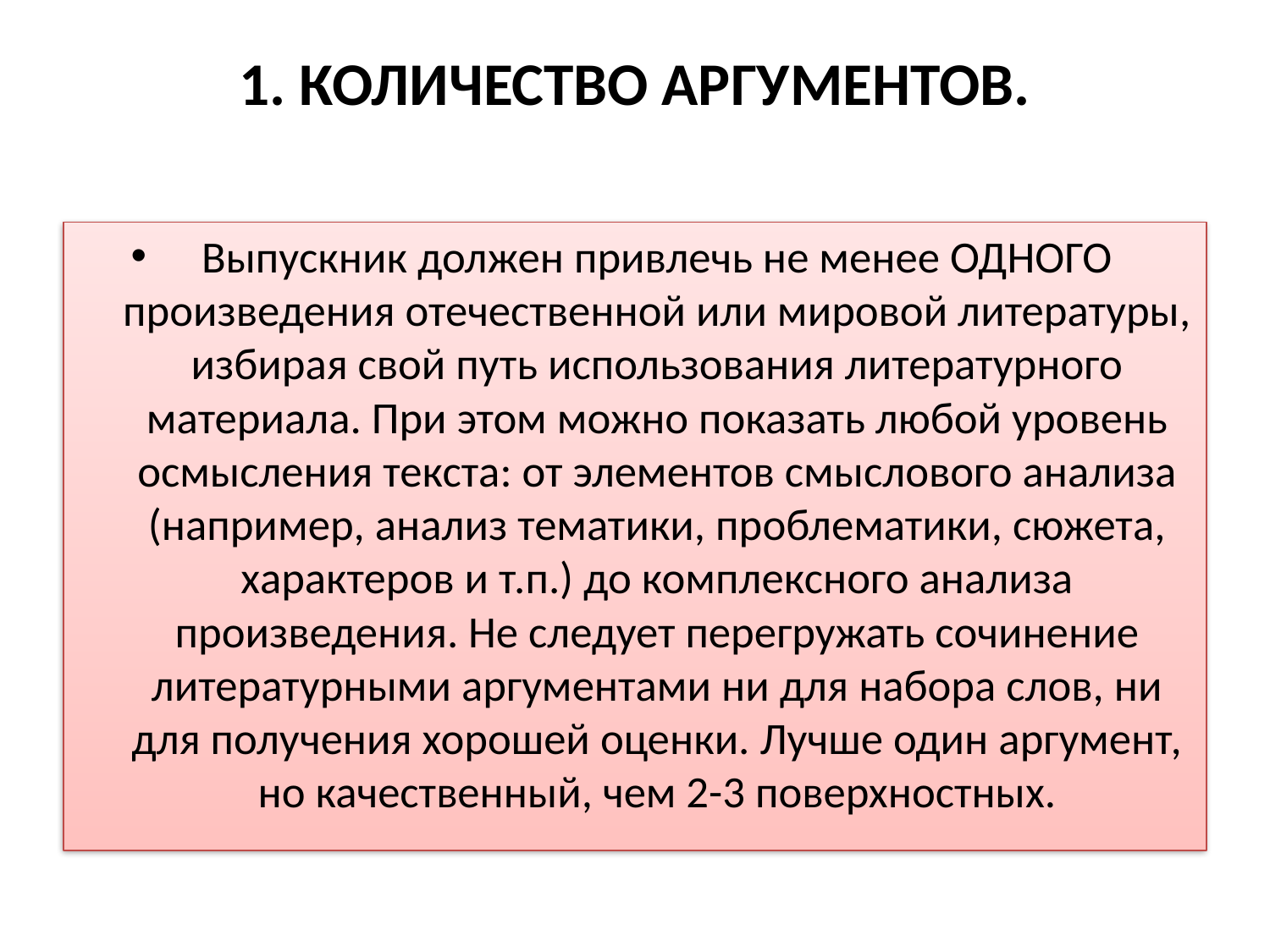

# 1. КОЛИЧЕСТВО АРГУМЕНТОВ.
Выпускник должен привлечь не менее ОДНОГО произведения отечественной или мировой литературы, избирая свой путь использования литературного материала. При этом можно показать любой уровень осмысления текста: от элементов смыслового анализа (например, анализ тематики, проблематики, сюжета, характеров и т.п.) до комплексного анализа произведения. Не следует перегружать сочинение литературными аргументами ни для набора слов, ни для получения хорошей оценки. Лучше один аргумент, но качественный, чем 2-3 поверхностных.